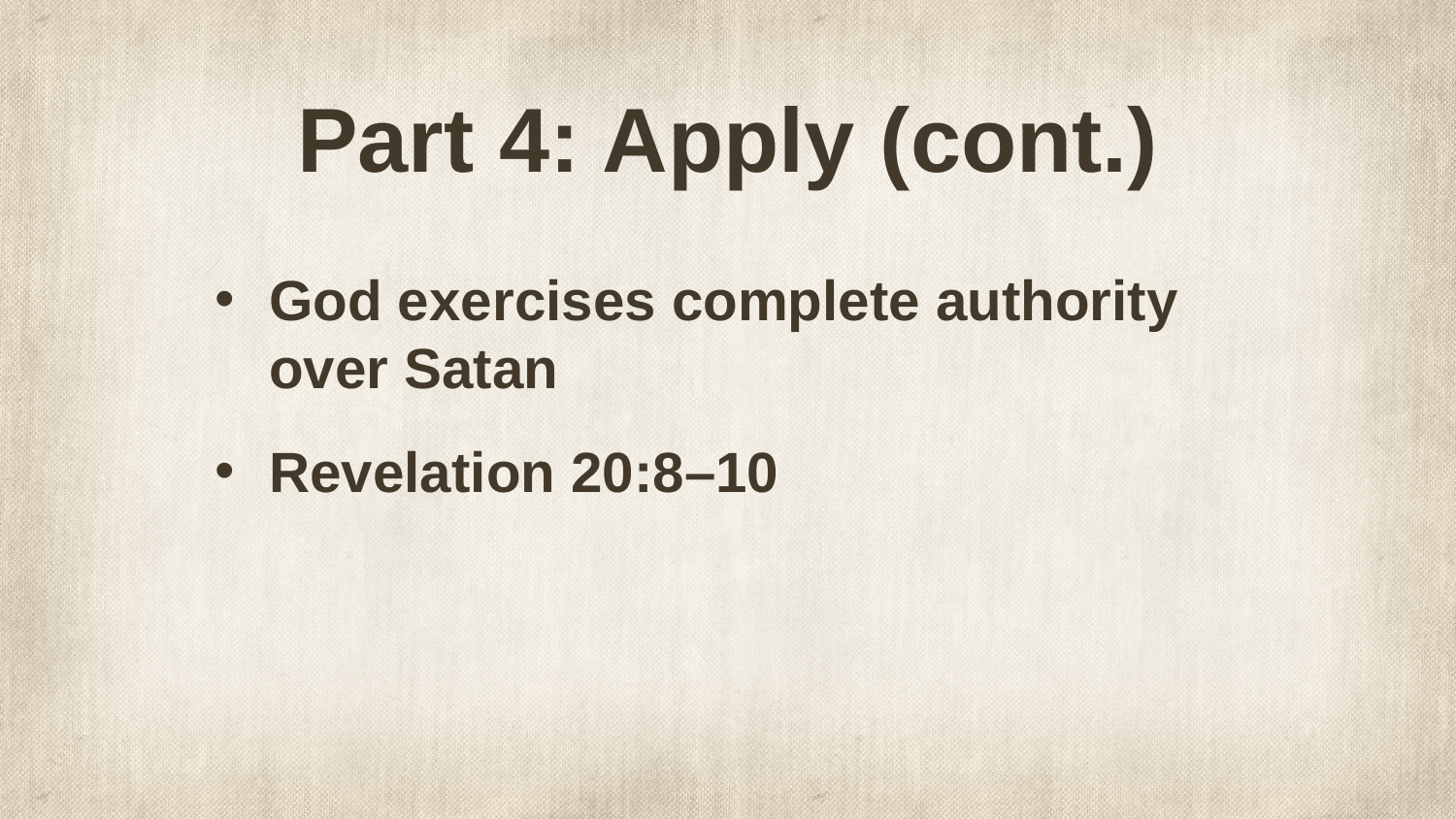

# Part 4: Apply (cont.)
God exercises complete authority over Satan
Revelation 20:8–10